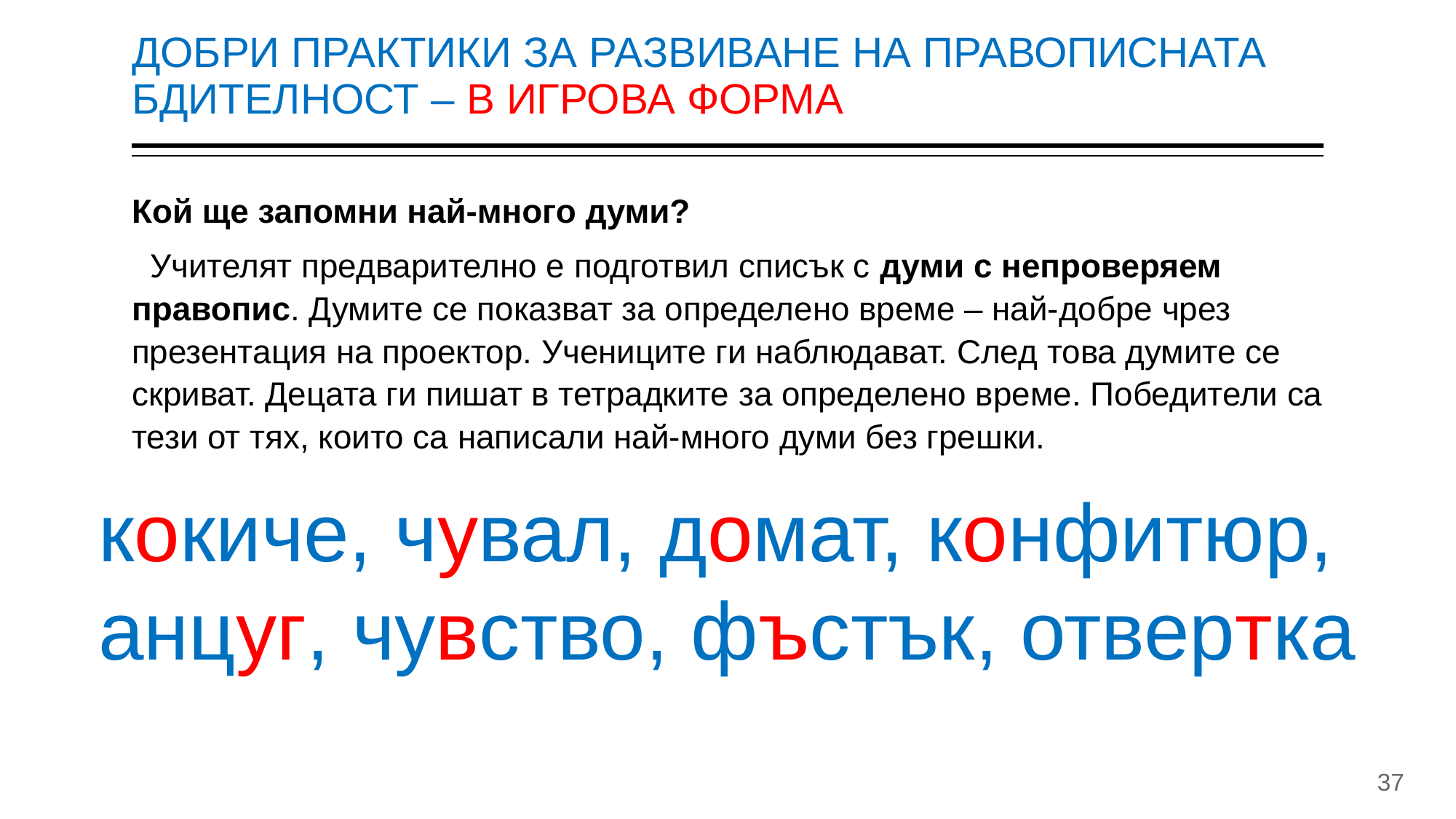

# ДОБРИ ПРАКТИКИ ЗА РАЗВИВАНЕ НА ПРАВОПИСНАТА БДИТЕЛНОСТ – В ИГРОВА ФОРМА
Кой ще запомни най-много думи?
  Учителят предварително е подготвил списък с думи с непроверяем правопис. Думите се показват за определено време – най-добре чрез презентация на проектор. Учениците ги наблюдават. След това думите се скриват. Децата ги пишат в тетрадките за определено време. Победители са тези от тях, които са написали най-много думи без грешки.

кокиче, чувал, домат, конфитюр,
анцуг, чувство, фъстък, отвертка
37